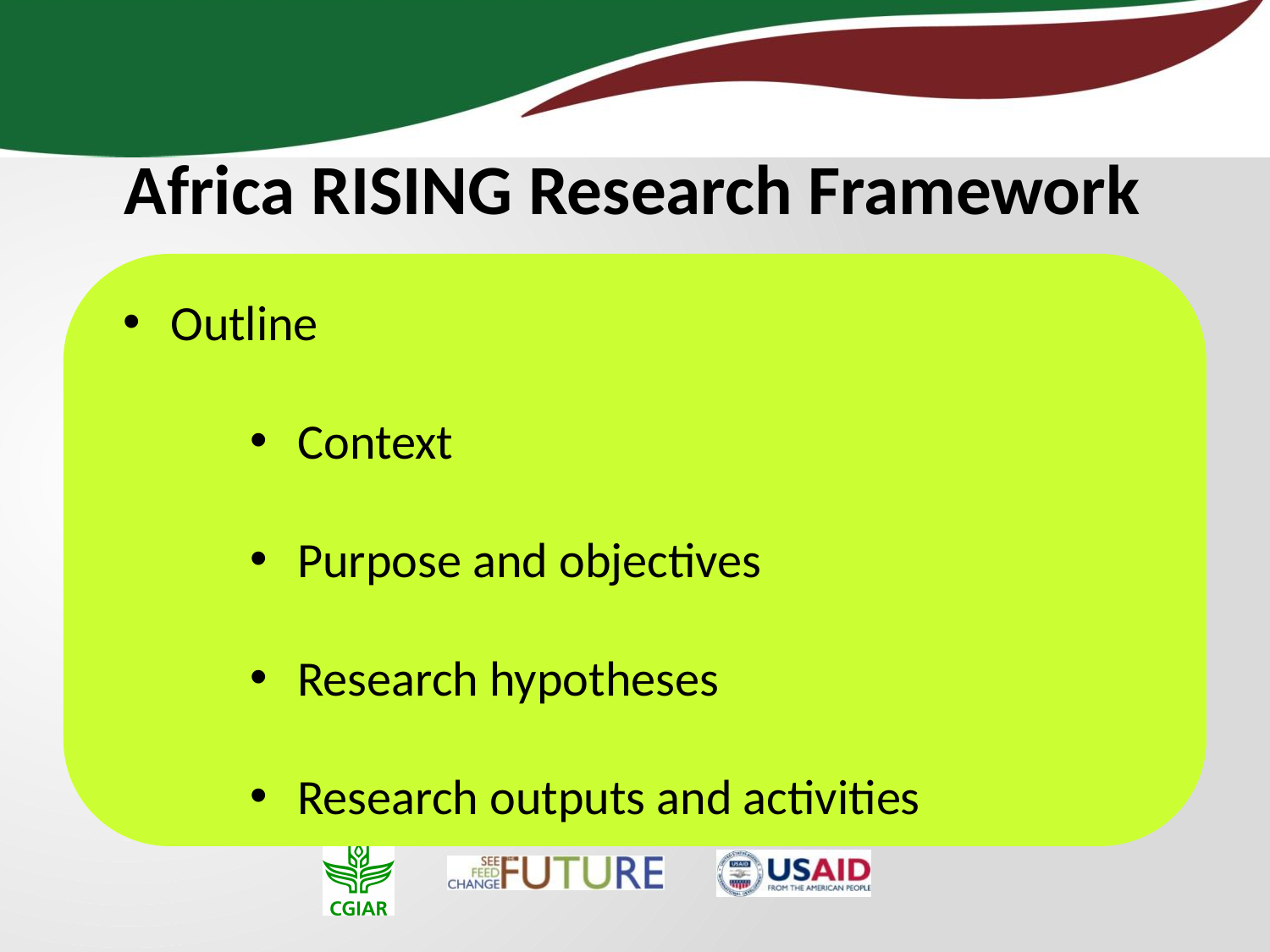

Africa RISING Research Framework
Outline

Context

Purpose and objectives

Research hypotheses

Research outputs and activities